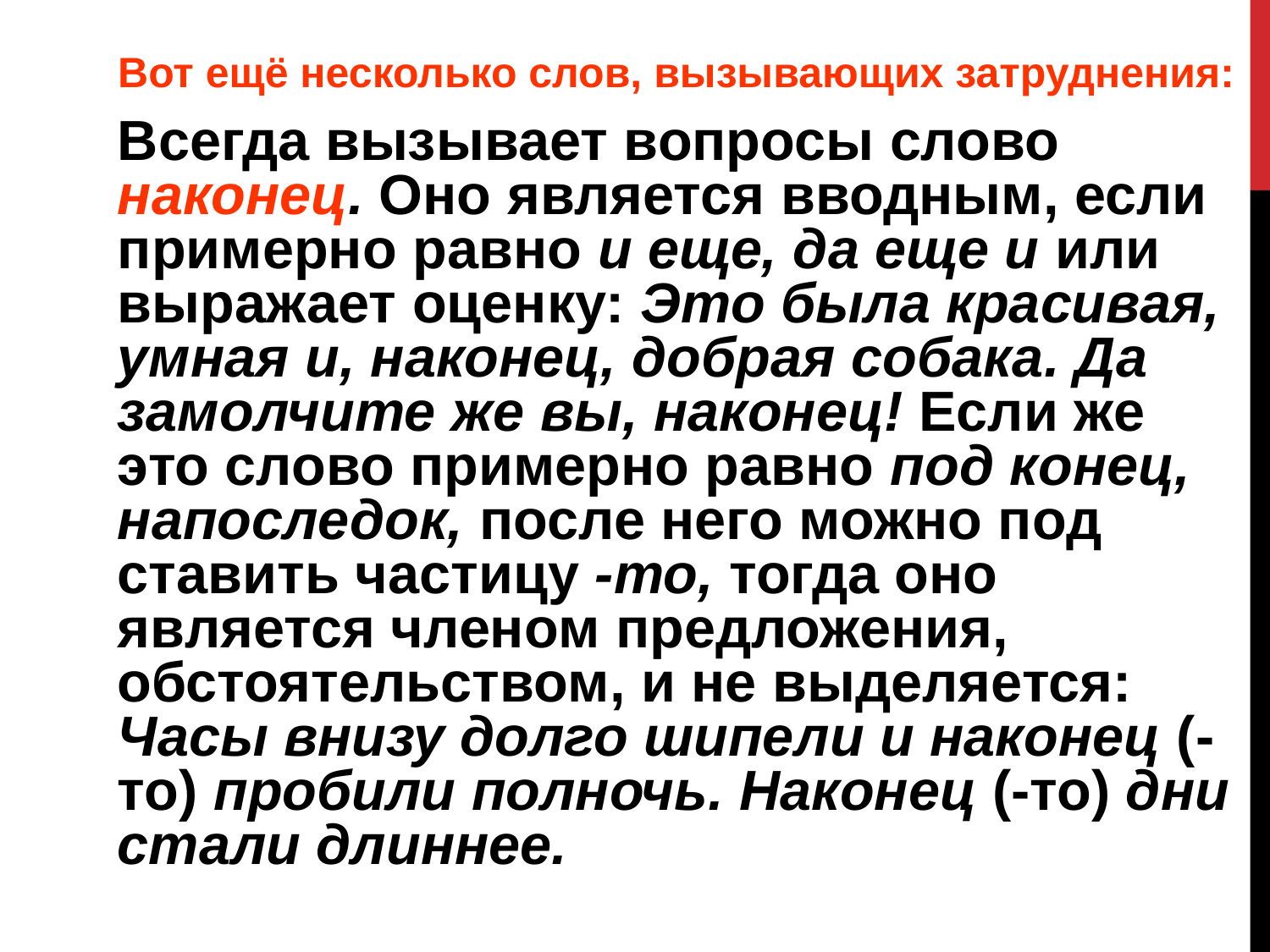

Вот ещё несколько слов, вызывающих затруднения:
Всегда вызывает вопросы слово наконец. Оно является вводным, если примерно равно и еще, да еще и или выражает оценку: Это была красивая, умная и, наконец, добрая собака. Да замолчите же вы, наконец! Если же это слово примерно равно под конец, напоследок, после него можно под­ставить частицу -то, тогда оно является членом предложения, обстоятель­ством, и не выделяется: Часы внизу долго шипели и наконец (-то) пробили полночь. Наконец (-то) дни стали длиннее.